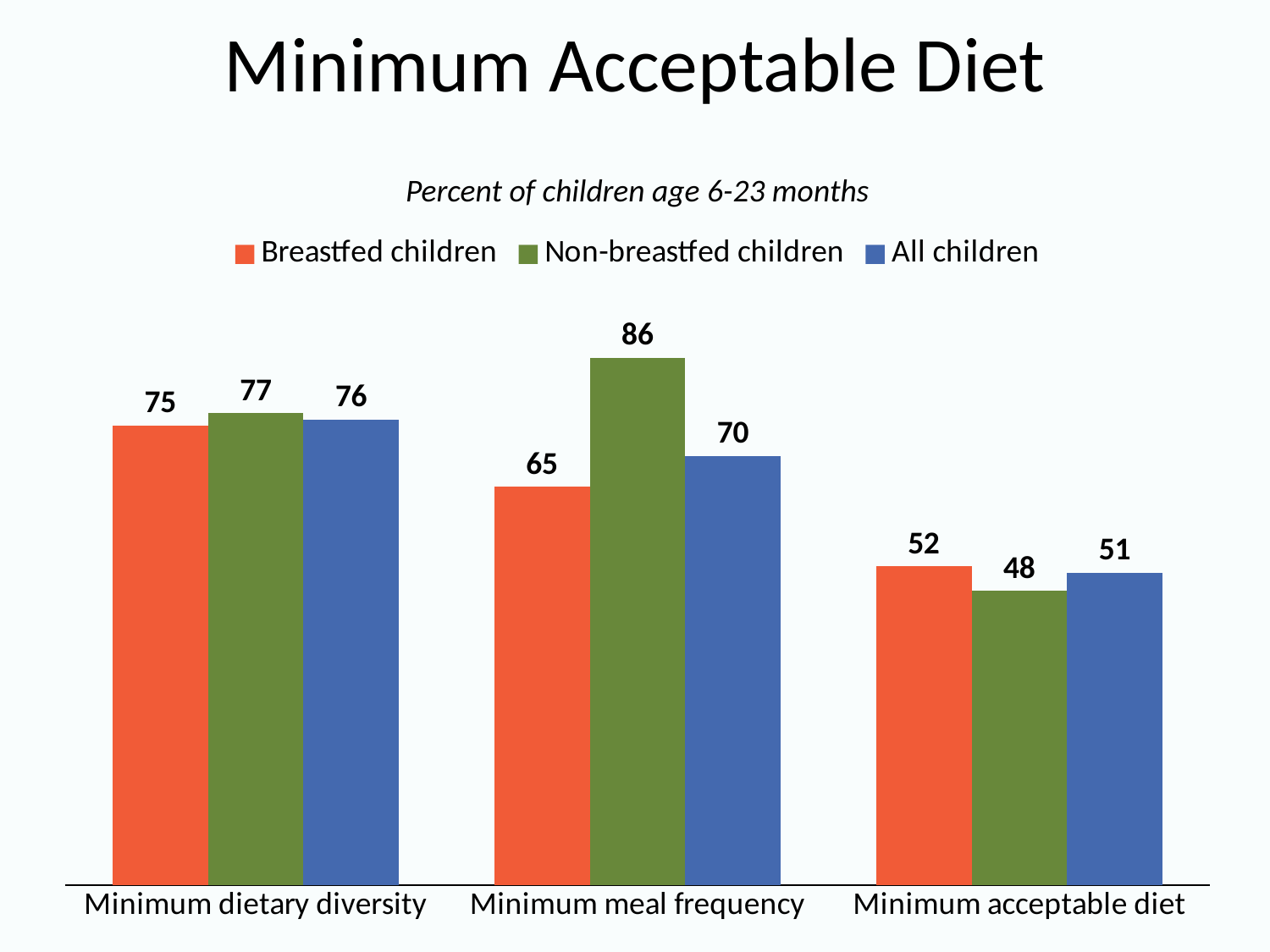

# Minimum Acceptable Diet
Percent of children age 6-23 months

### Chart

| Category | Breastfed children | Non-breastfed children | All children |
|---|---|---|---|
| Minimum dietary diversity | 75.0 | 77.0 | 76.0 |
| Minimum meal frequency | 65.0 | 86.0 | 70.0 |
| Minimum acceptable diet | 52.0 | 48.0 | 51.0 |